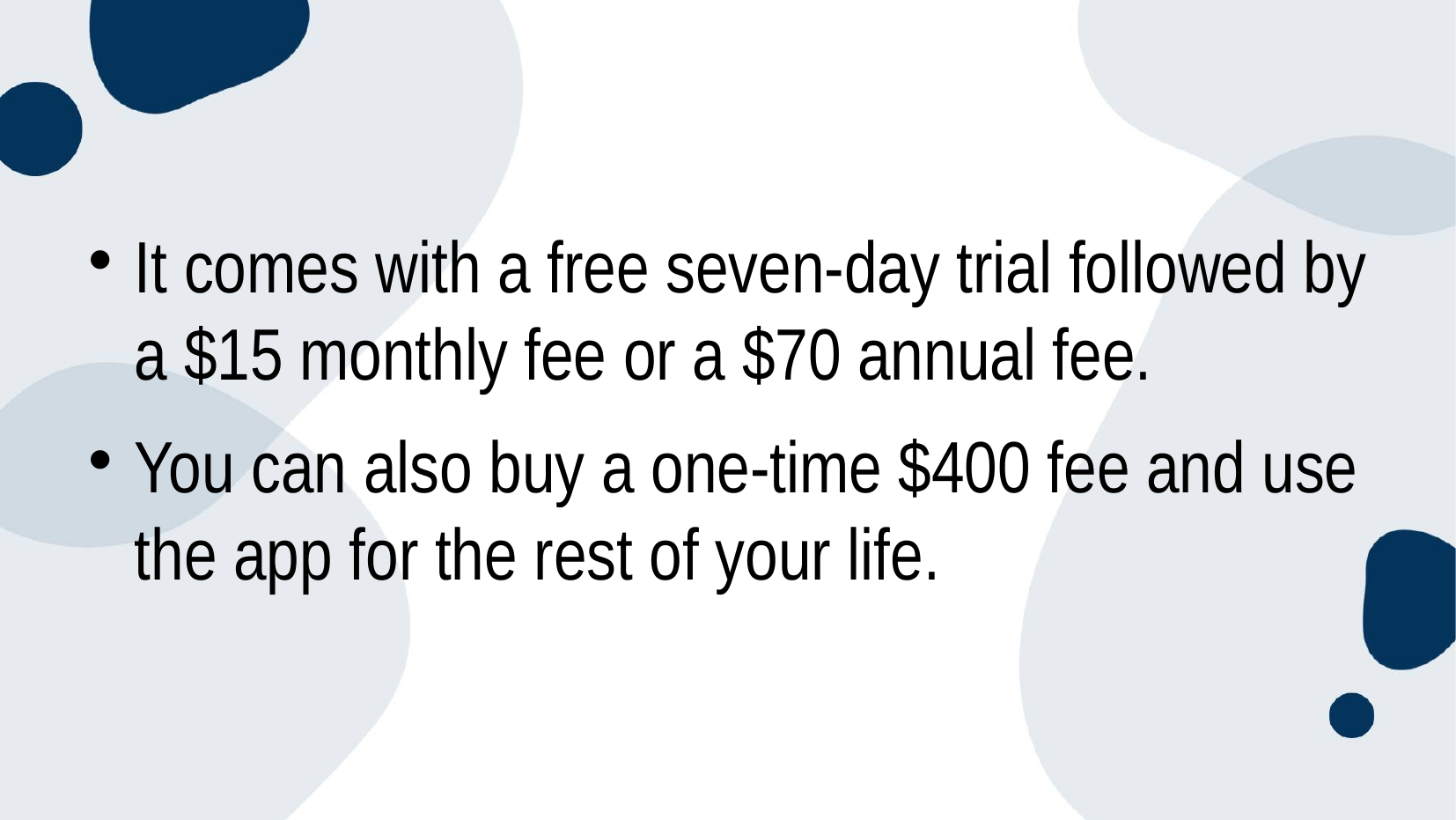

It comes with a free seven-day trial followed by a $15 monthly fee or a $70 annual fee.
You can also buy a one-time $400 fee and use the app for the rest of your life.